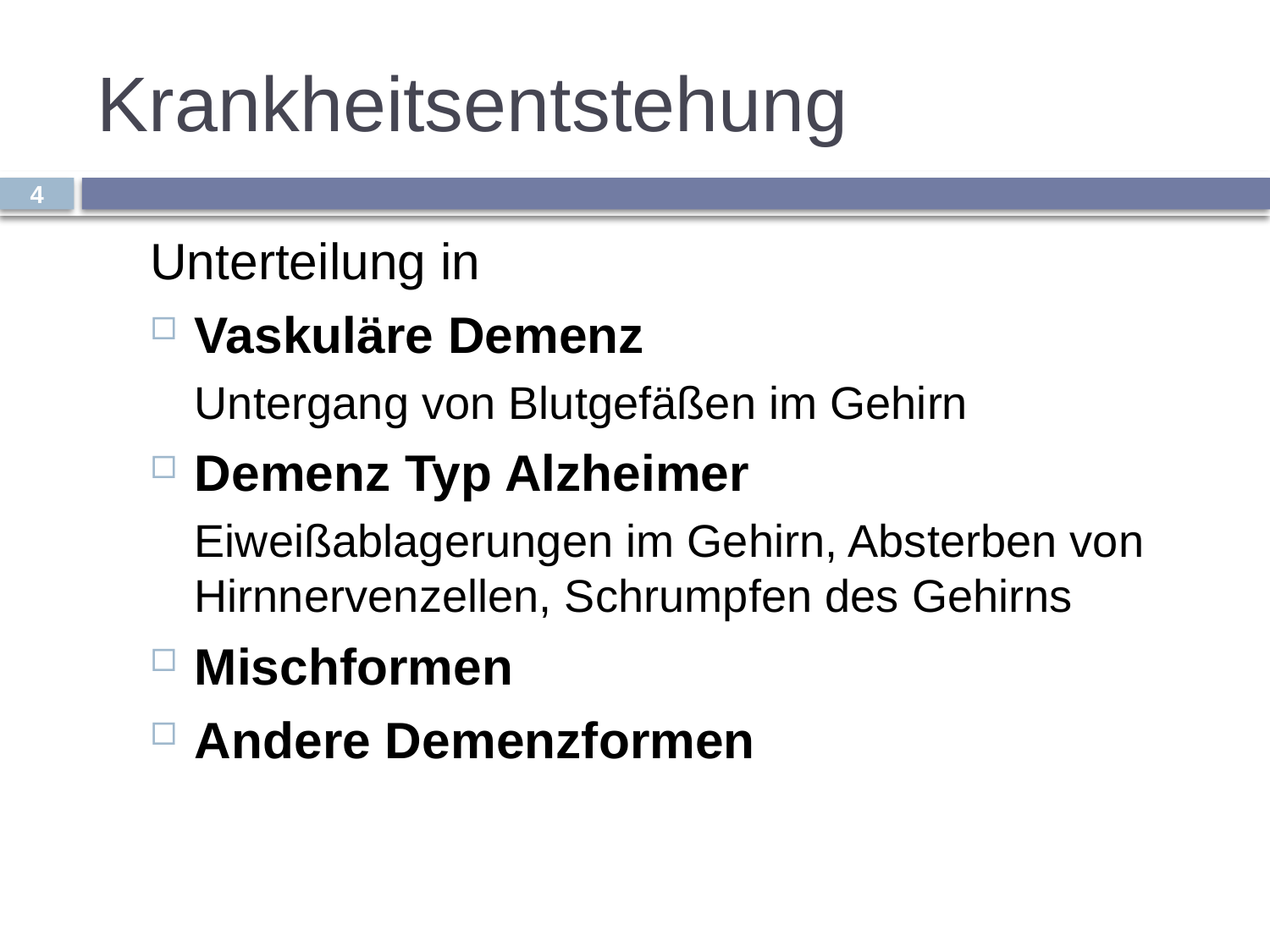

# Krankheitsentstehung
4
Unterteilung in
Vaskuläre Demenz
Untergang von Blutgefäßen im Gehirn
Demenz Typ Alzheimer
Eiweißablagerungen im Gehirn, Absterben von Hirnnervenzellen, Schrumpfen des Gehirns
Mischformen
Andere Demenzformen